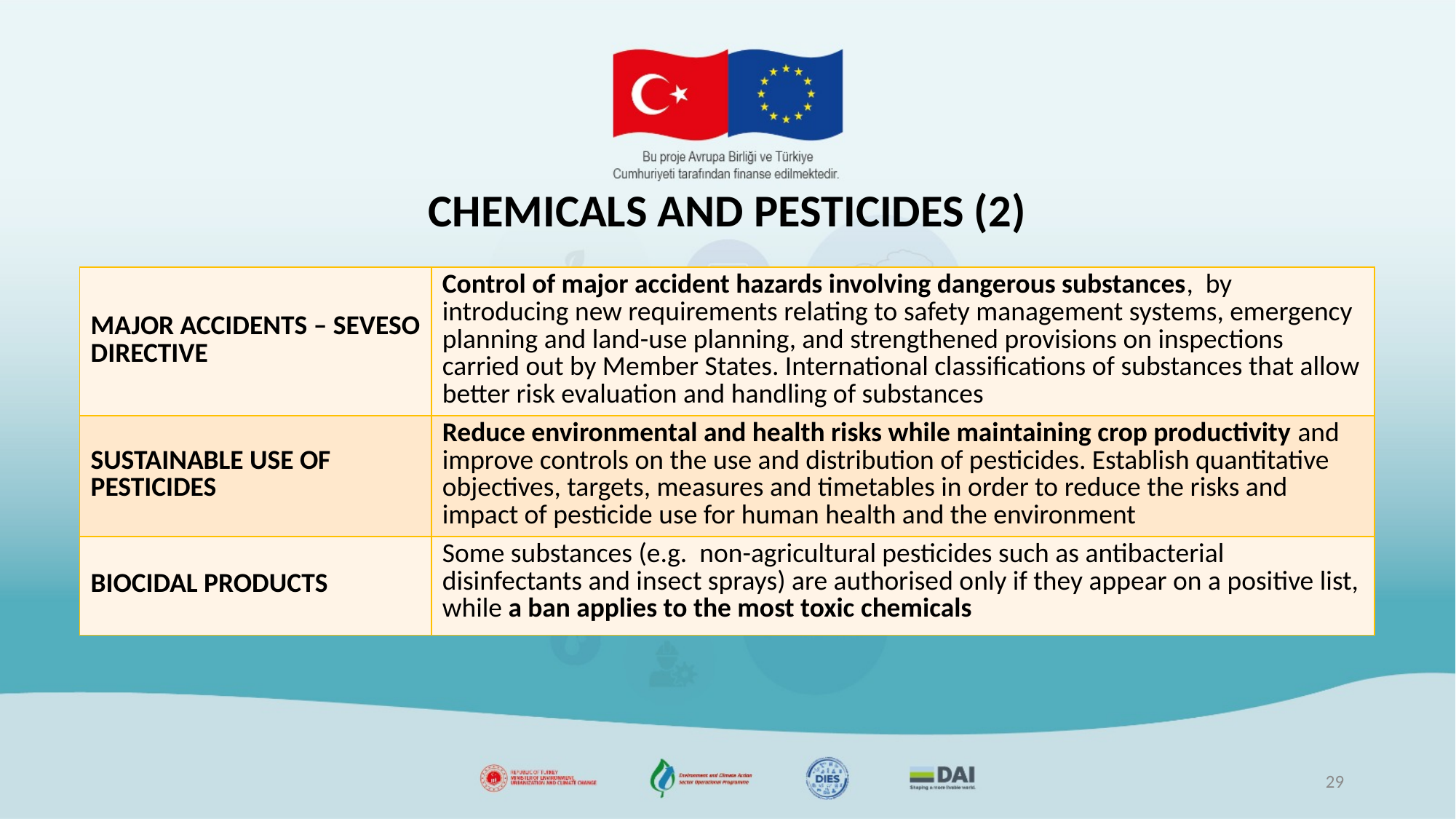

# CHEMICALS AND PESTICIDES (2)
| MAJOR ACCIDENTS – SEVESO DIRECTIVE | Control of major accident hazards involving dangerous substances, by introducing new requirements relating to safety management systems, emergency planning and land-use planning, and strengthened provisions on inspections carried out by Member States. International classifications of substances that allow better risk evaluation and handling of substances |
| --- | --- |
| SUSTAINABLE USE OF PESTICIDES | Reduce environmental and health risks while maintaining crop productivity and improve controls on the use and distribution of pesticides. Establish quantitative objectives, targets, measures and timetables in order to reduce the risks and impact of pesticide use for human health and the environment |
| BIOCIDAL PRODUCTS | Some substances (e.g. non-agricultural pesticides such as antibacterial disinfectants and insect sprays) are authorised only if they appear on a positive list, while a ban applies to the most toxic chemicals |
29